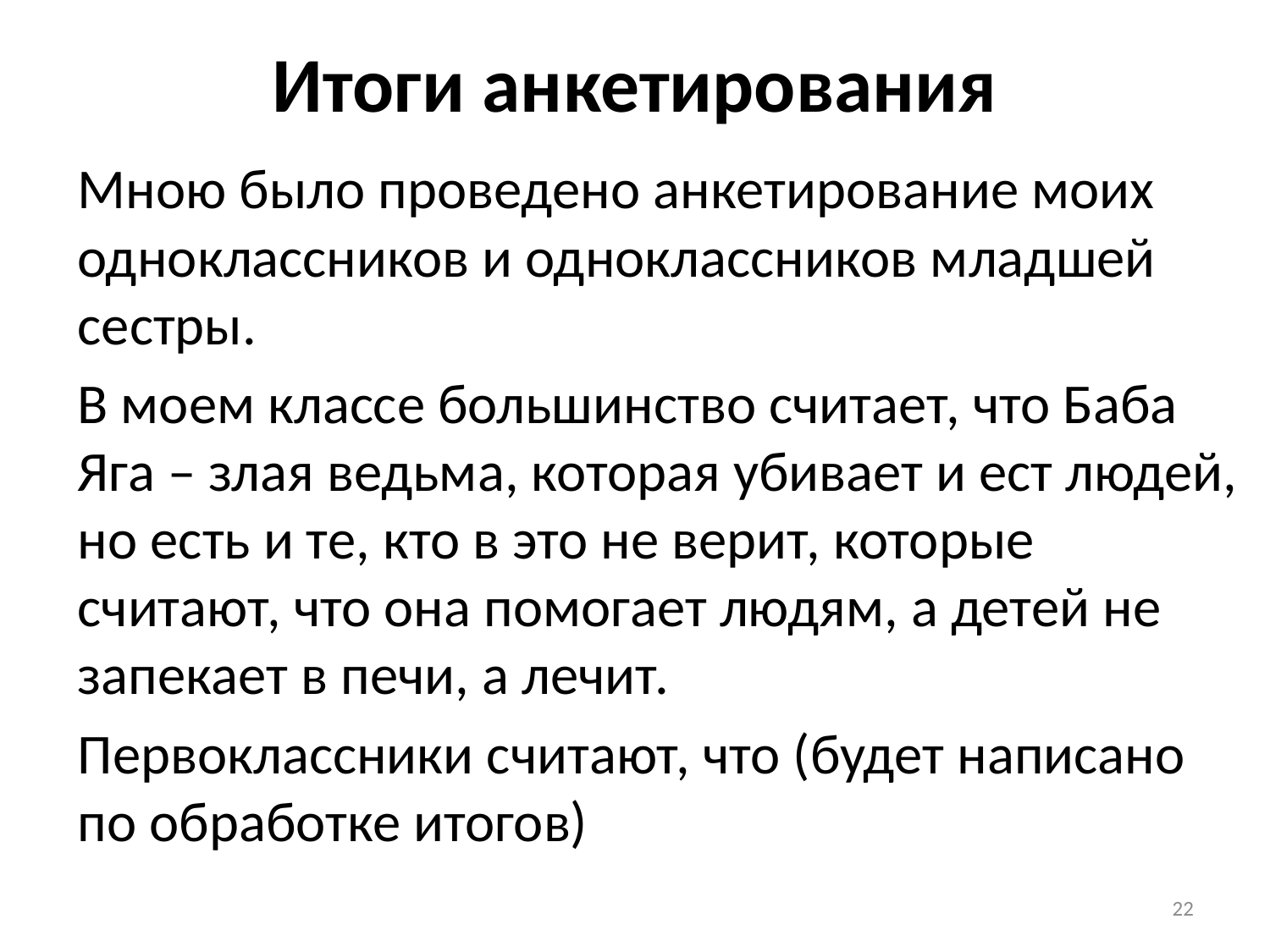

# Итоги анкетирования
Мною было проведено анкетирование моих одноклассников и одноклассников младшей сестры.
В моем классе большинство считает, что Баба Яга – злая ведьма, которая убивает и ест людей, но есть и те, кто в это не верит, которые считают, что она помогает людям, а детей не запекает в печи, а лечит.
Первоклассники считают, что (будет написано по обработке итогов)
22